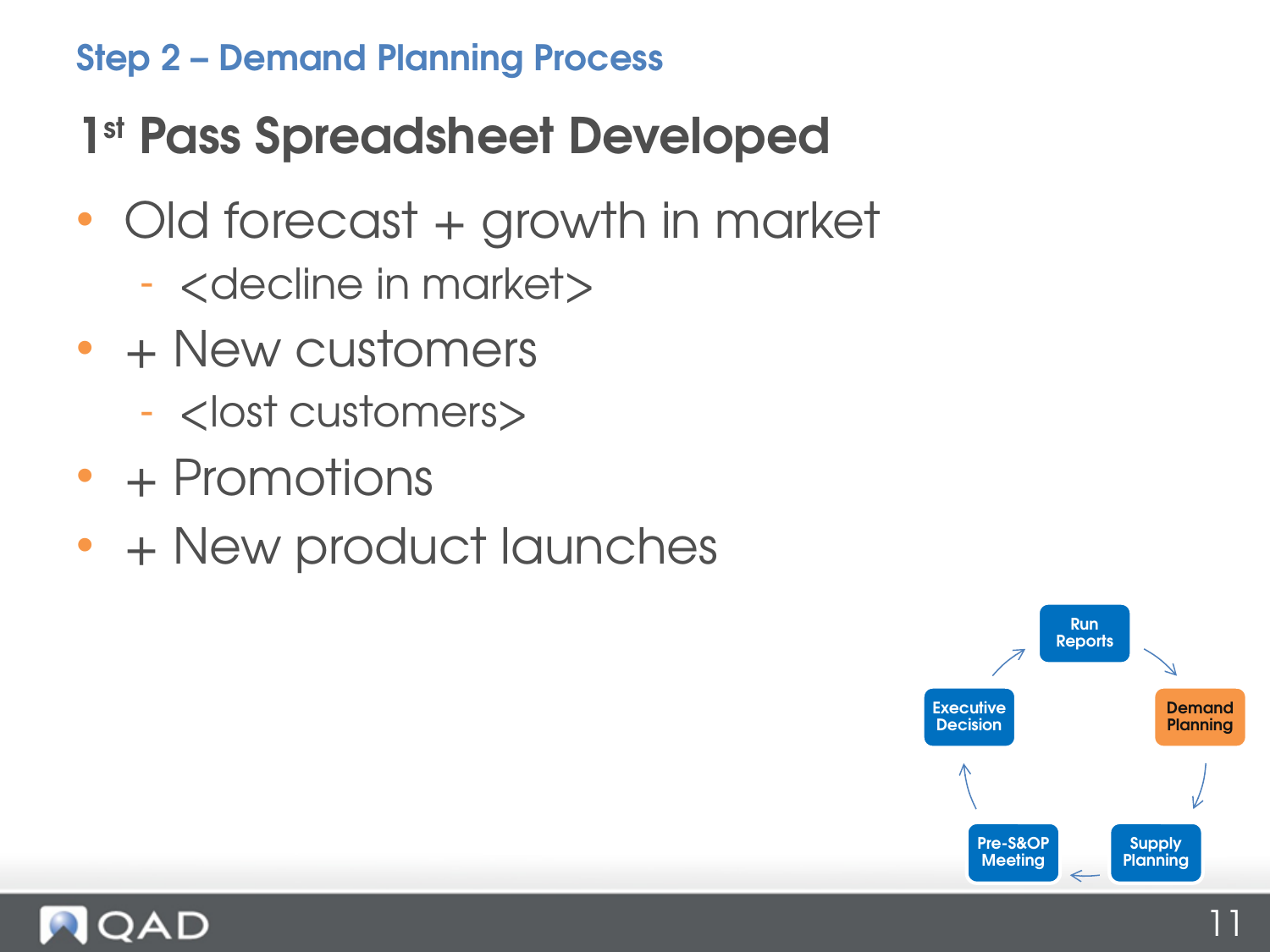

Step 2 – Demand Planning Process
# 1st Pass Spreadsheet Developed
Old forecast + growth in market
<decline in market>
+ New customers
<lost customers>
+ Promotions
+ New product launches
Run Reports
Demand Planning
Supply Planning
Pre-S&OP Meeting
Executive Decision
11